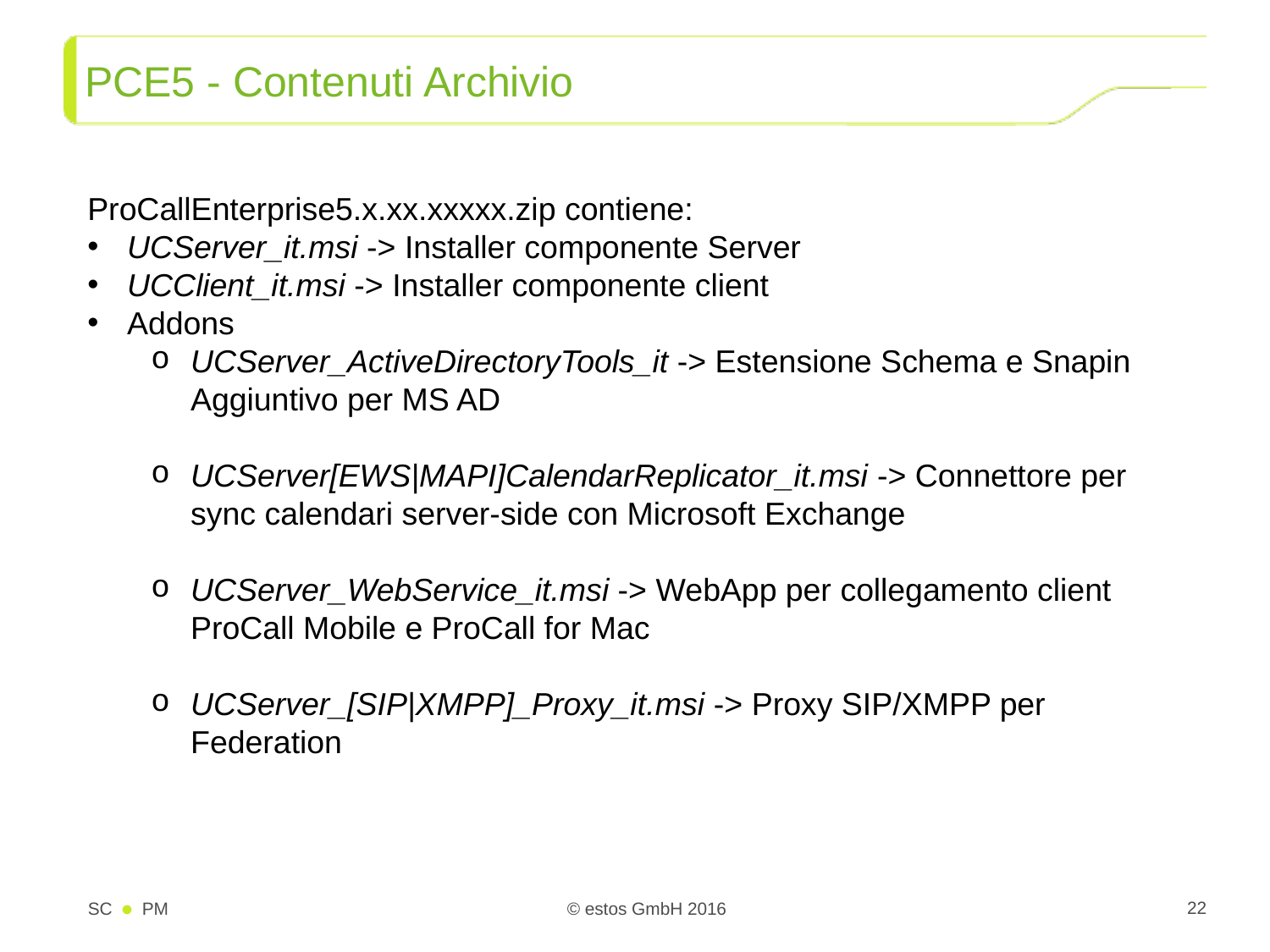

# PCE5 - Contenuti Archivio

ProCallEnterprise5.x.xx.xxxxx.zip contiene:
UCServer_it.msi -> Installer componente Server
UCClient_it.msi -> Installer componente client
Addons
UCServer_ActiveDirectoryTools_it -> Estensione Schema e Snapin Aggiuntivo per MS AD

UCServer[EWS|MAPI]CalendarReplicator_it.msi -> Connettore per sync calendari server-side con Microsoft Exchange

UCServer_WebService_it.msi -> WebApp per collegamento client ProCall Mobile e ProCall for Mac

UCServer_[SIP|XMPP]_Proxy_it.msi -> Proxy SIP/XMPP per Federation
SC
PM
22